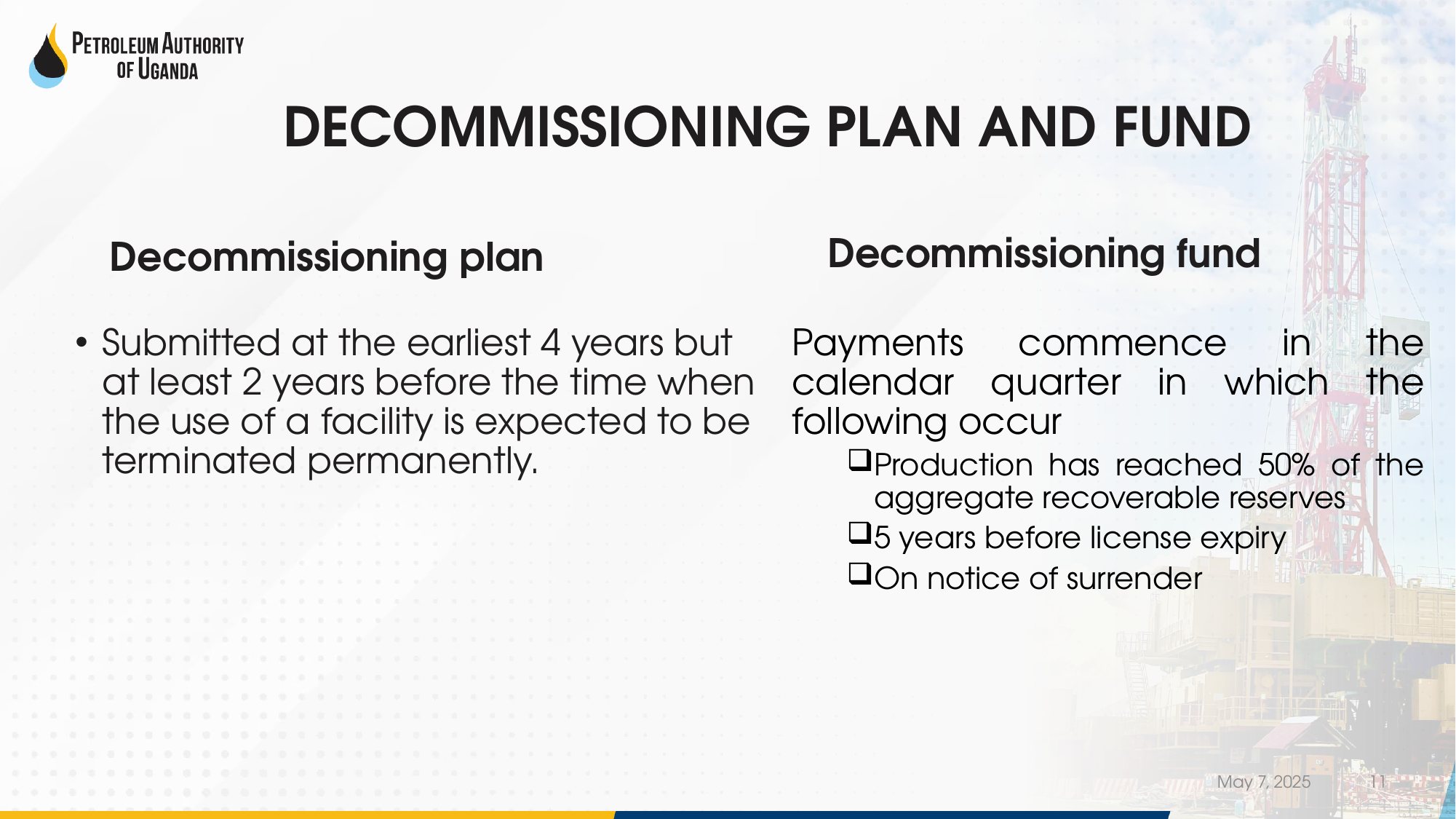

DECOMMISSIONING PLAN AND FUND
Decommissioning fund
Decommissioning plan
Submitted at the earliest 4 years but at least 2 years before the time when the use of a facility is expected to be terminated permanently.
Payments commence in the calendar quarter in which the following occur
Production has reached 50% of the aggregate recoverable reserves
5 years before license expiry
On notice of surrender
May 7, 2025
11